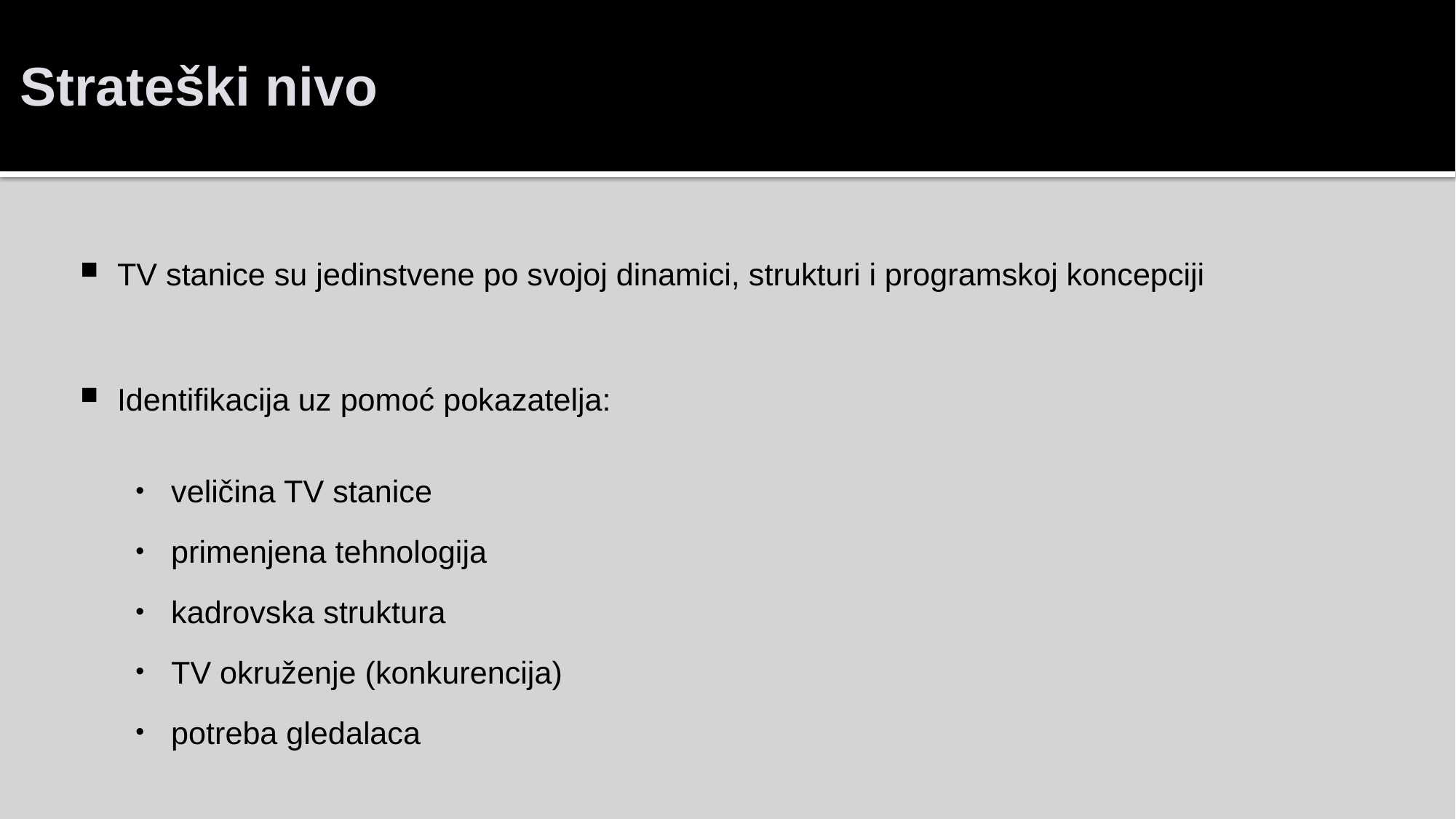

# Strateški nivo

TV stanice su jedinstvene po svojoj dinamici, strukturi i programskoj koncepciji

Identifikacija uz pomoć pokazatelja:

veličina TV stanice
primenjena tehnologija
kadrovska struktura
TV okruženje (konkurencija)
potreba gledalaca